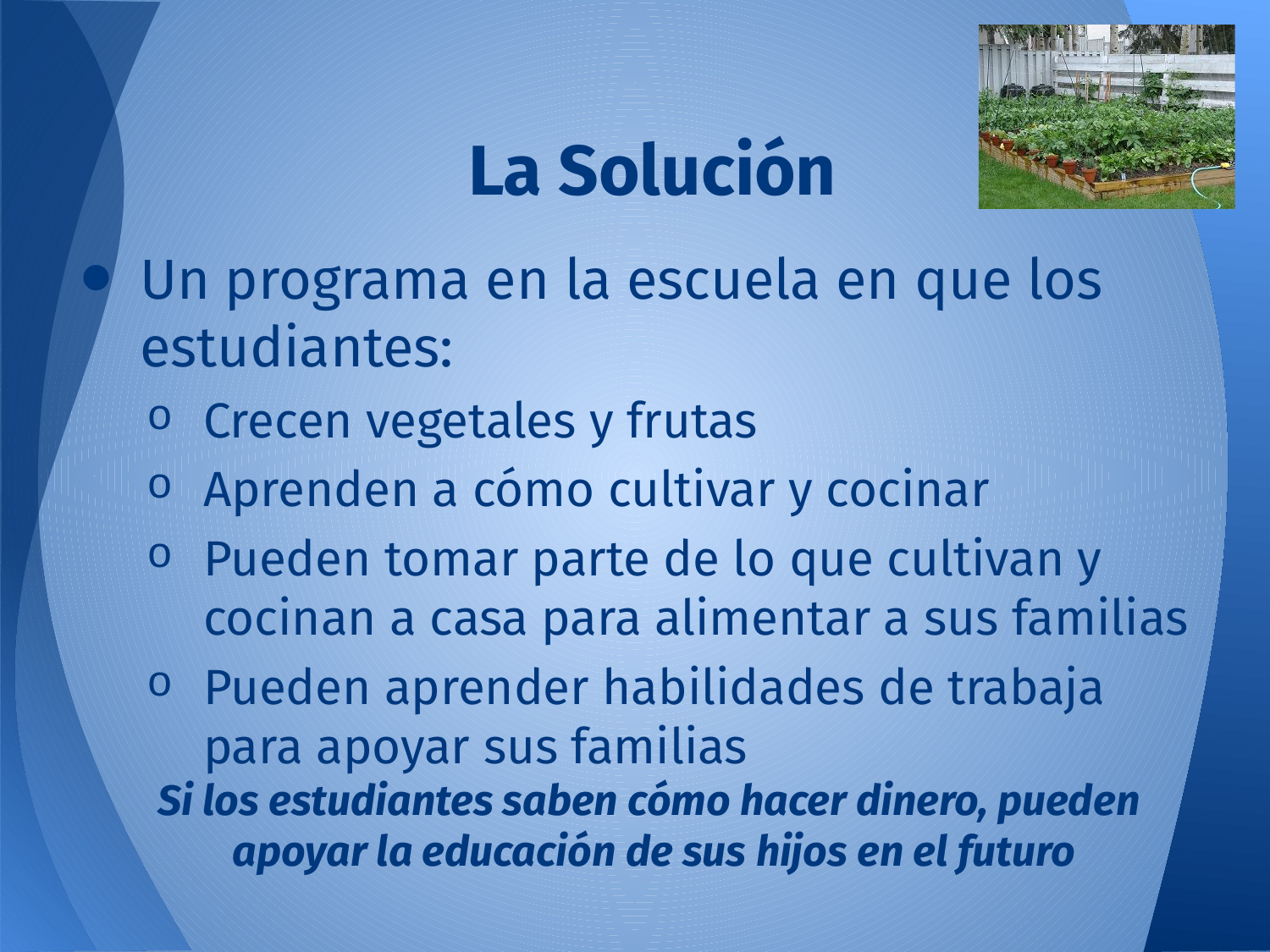

# La Solución
Un programa en la escuela en que los estudiantes:
Crecen vegetales y frutas
Aprenden a cómo cultivar y cocinar
Pueden tomar parte de lo que cultivan y cocinan a casa para alimentar a sus familias
Pueden aprender habilidades de trabaja para apoyar sus familias
Si los estudiantes saben cómo hacer dinero, pueden apoyar la educación de sus hijos en el futuro